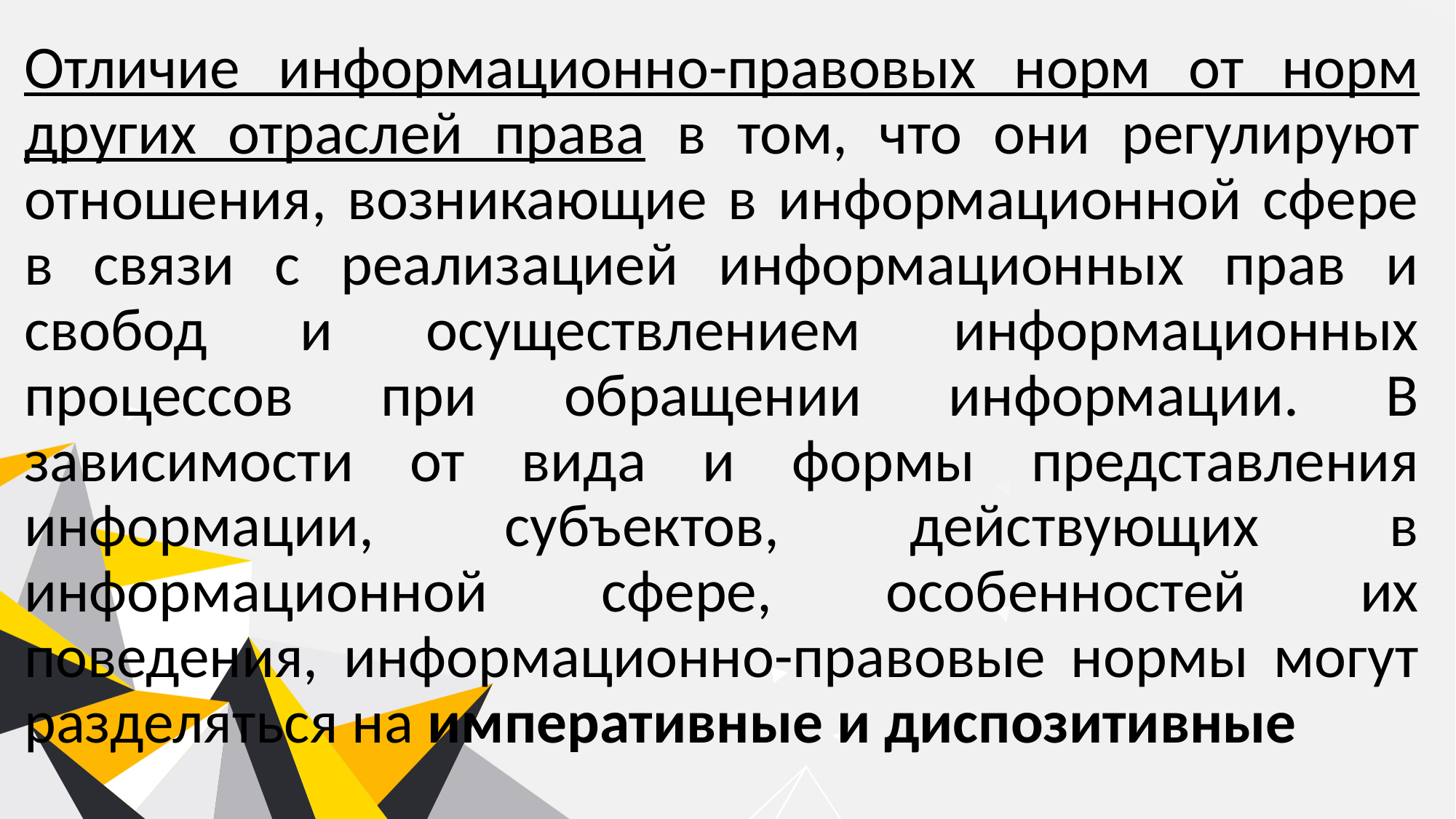

Отличие информационно-правовых норм от норм других отраслей права в том, что они регулируют отношения, возникающие в информационной сфере в связи с реализацией информационных прав и свобод и осуществлением информационных процессов при обращении информации. В зависимости от вида и формы представления информации, субъектов, действующих в информационной сфере, особенностей их поведения, информационно-правовые нормы могут разделяться на императивные и диспозитивные